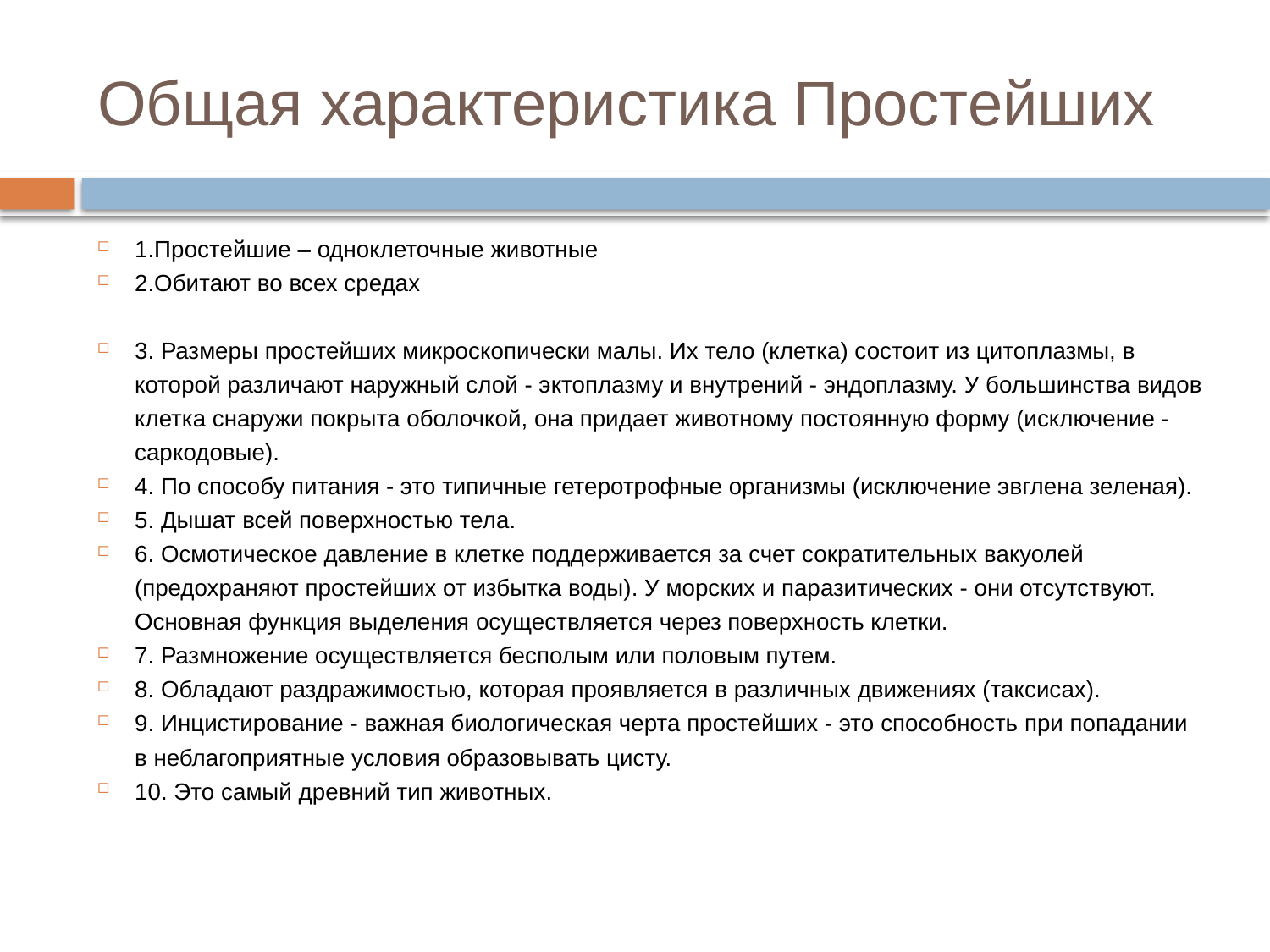

# Общая характеристика Простейших
1.Простейшие – одноклеточные животные
2.Обитают во всех средах

3. Размеры простейших микроскопически малы. Их тело (клетка) состоит из цитоплазмы, в которой различают наружный слой - эктоплазму и внутрений - эндоплазму. У большинства видов клетка снаружи покрыта оболочкой, она придает животному постоянную форму (исключение - саркодовые).
4. По способу питания - это типичные гетеротрофные организмы (исключение эвглена зеленая).
5. Дышат всей поверхностью тела.
6. Осмотическое давление в клетке поддерживается за счет сократительных вакуолей (предохраняют простейших от избытка воды). У морских и паразитических - они отсутствуют. Основная функция выделения осуществляется через поверхность клетки.
7. Размножение осуществляется бесполым или половым путем.
8. Обладают раздражимостью, которая проявляется в различных движениях (таксисах).
9. Инцистирование - важная биологическая черта простейших - это способность при попадании в неблагоприятные условия образовывать цисту.
10. Это самый древний тип животных.